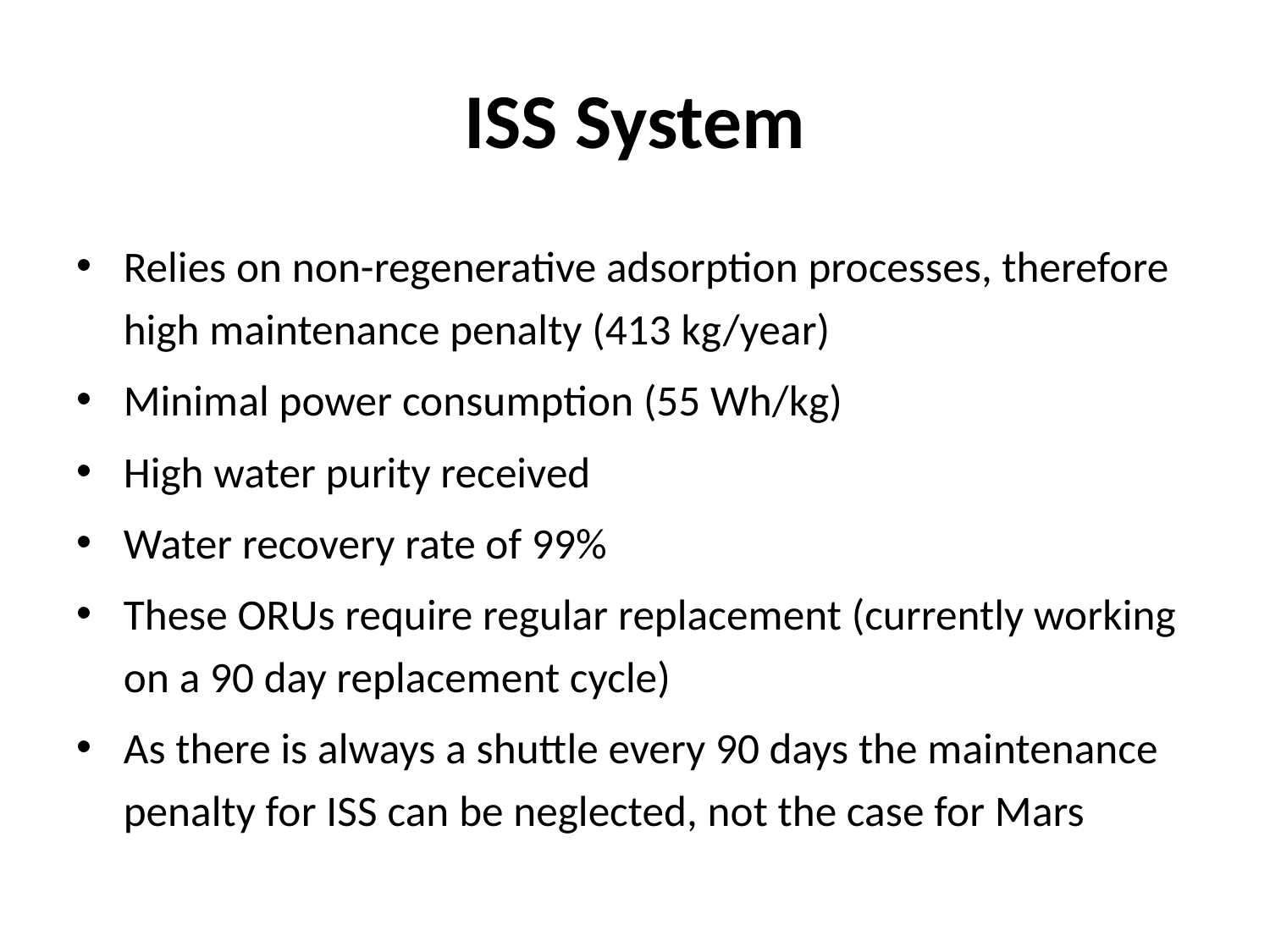

# ISS System
Relies on non-regenerative adsorption processes, therefore high maintenance penalty (413 kg/year)
Minimal power consumption (55 Wh/kg)
High water purity received
Water recovery rate of 99%
These ORUs require regular replacement (currently working on a 90 day replacement cycle)
As there is always a shuttle every 90 days the maintenance penalty for ISS can be neglected, not the case for Mars